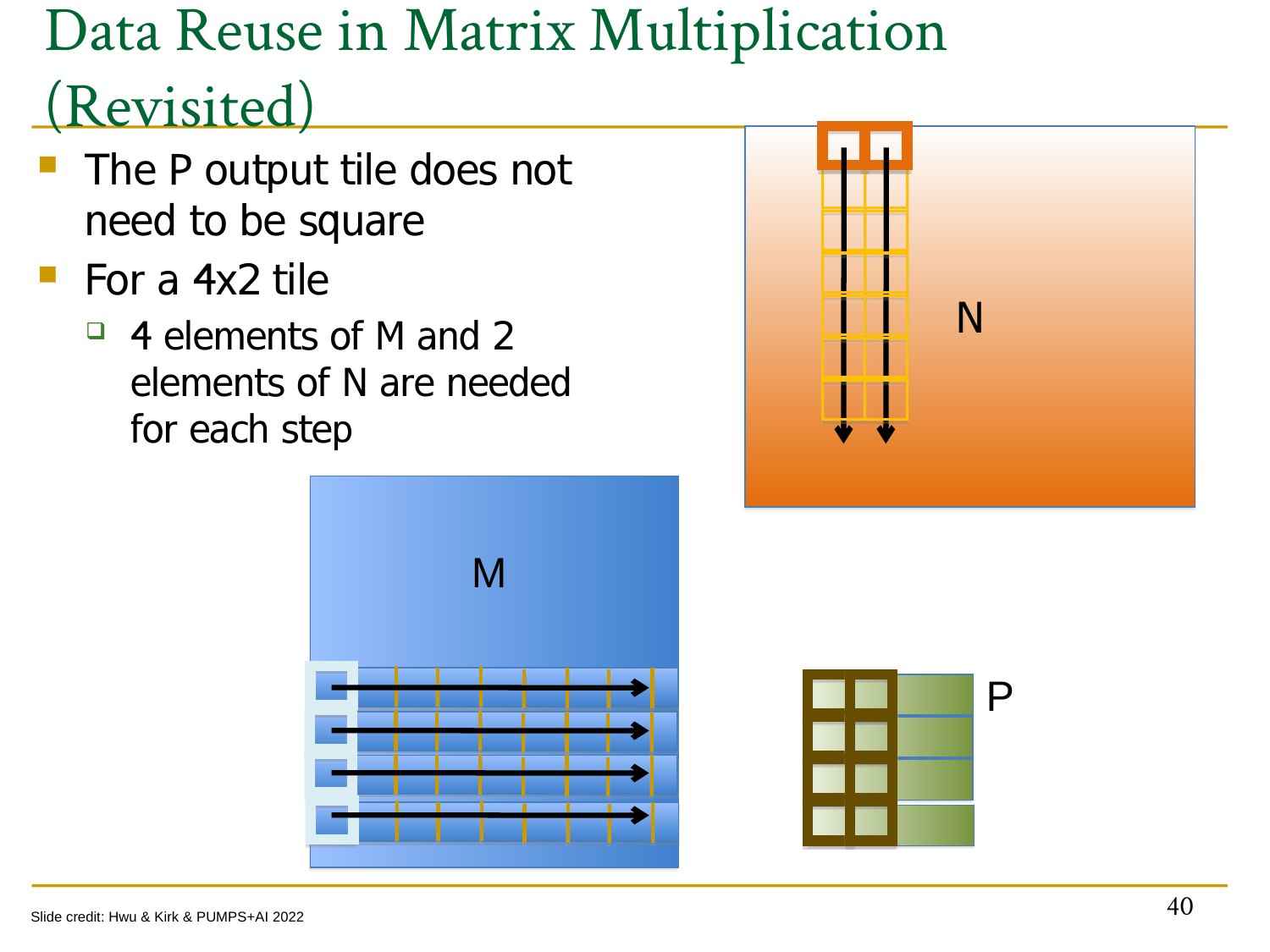

# Data Reuse in Matrix Multiplication (Revisited)
Data Reuse in Matrix Multiplication:
Example 4x2 Output Tile (I)
N

The P output tile does not need to be square
For a 4x2 tile
4 elements of M and 2 elements of N are needed for each step

M
P

40
Slide credit: Hwu & Kirk & PUMPS+AI 2022